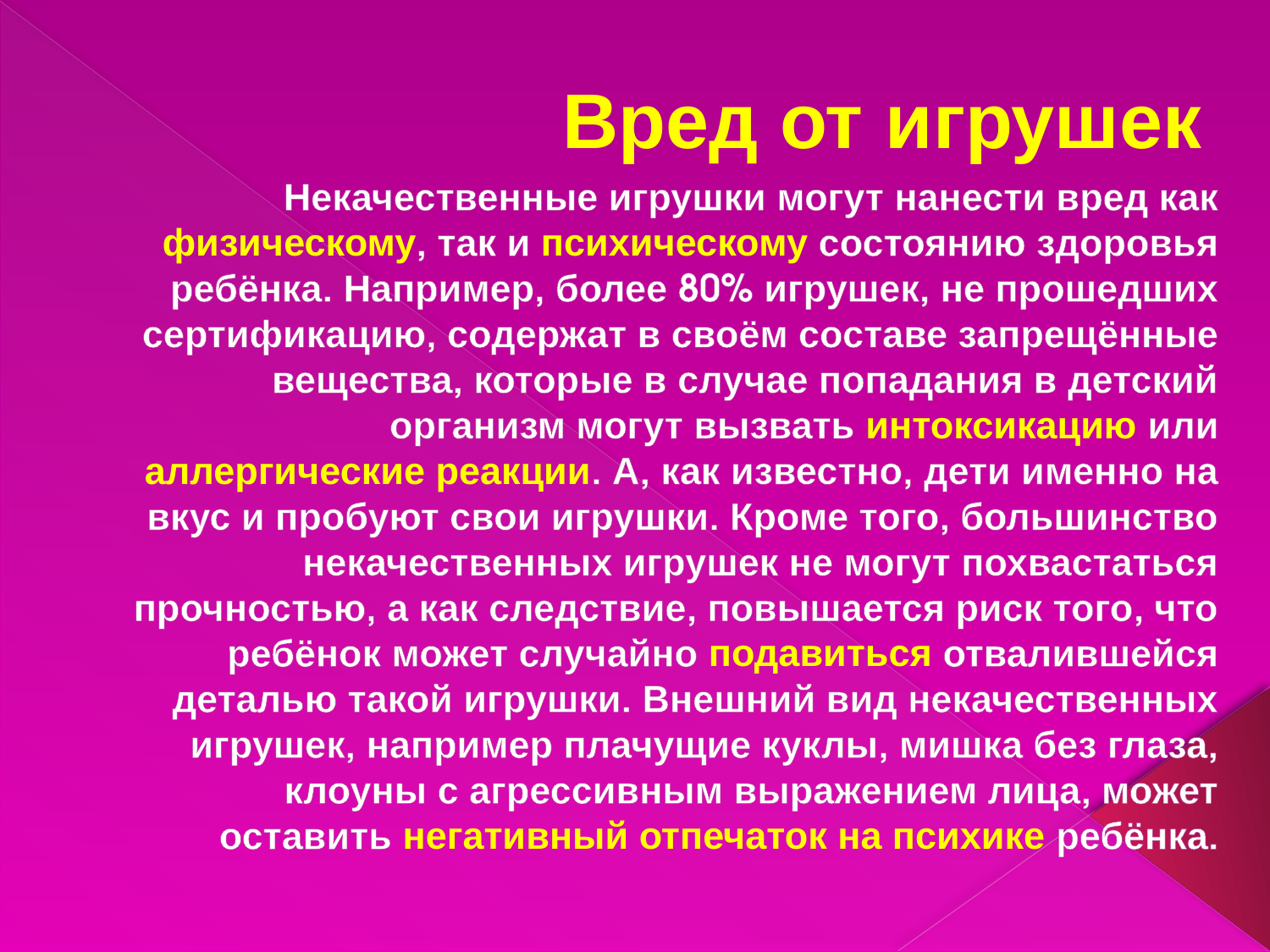

# Вред от игрушек
Некачественные игрушки могут нанести вред как физическому, так и психическому состоянию здоровья ребёнка. Например, более 80% игрушек, не прошедших сертификацию, содержат в своём составе запрещённые вещества, которые в случае попадания в детский организм могут вызвать интоксикацию или аллергические реакции. А, как известно, дети именно на вкус и пробуют свои игрушки. Кроме того, большинство некачественных игрушек не могут похвастаться прочностью, а как следствие, повышается риск того, что ребёнок может случайно подавиться отвалившейся деталью такой игрушки. Внешний вид некачественных игрушек, например плачущие куклы, мишка без глаза, клоуны с агрессивным выражением лица, может оставить негативный отпечаток на психике ребёнка.